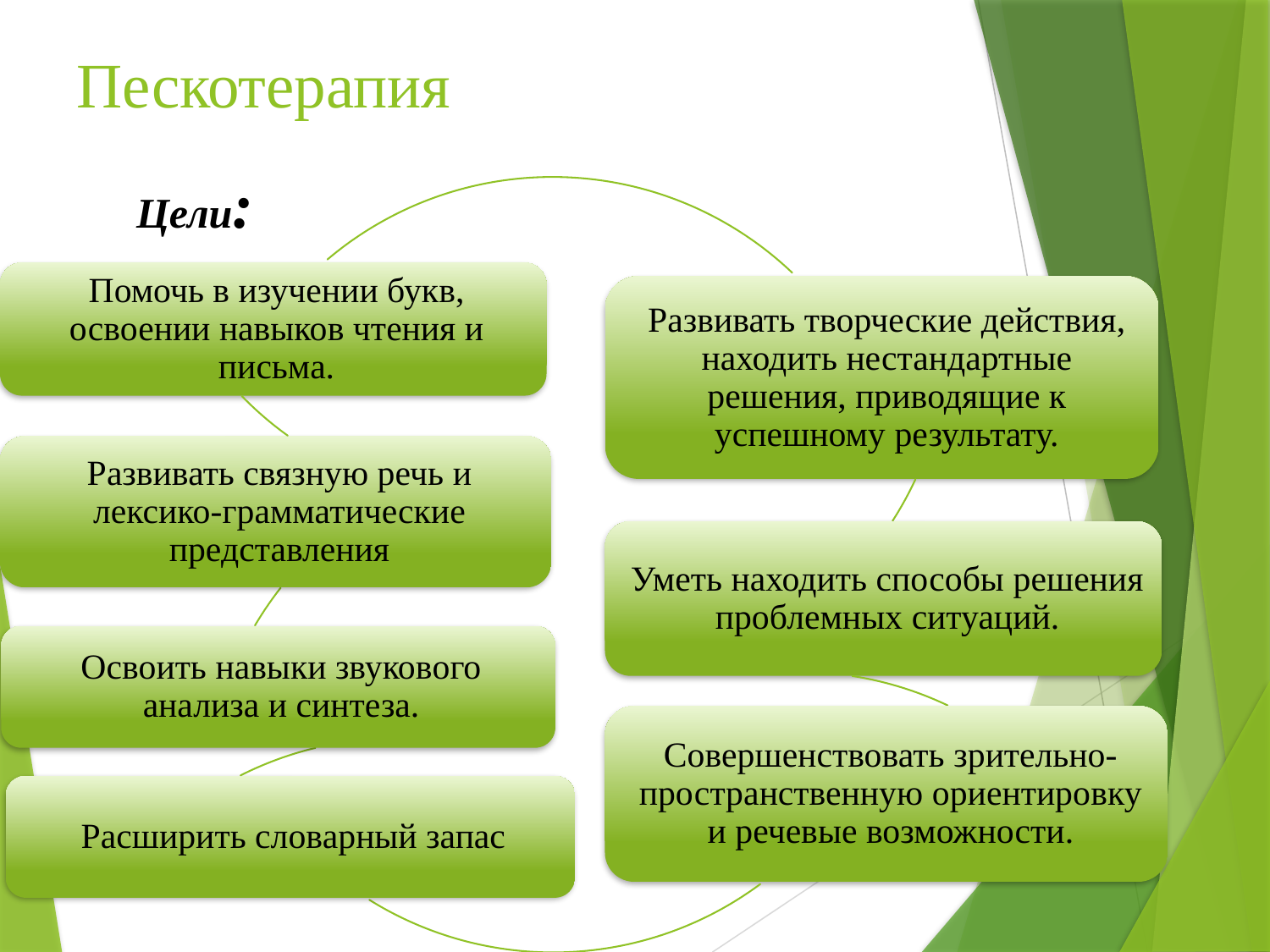

# Пескотерапия
Помочь в изучении букв, освоении навыков чтения и письма.
Развивать творческие действия, находить нестандартные решения, приводящие к успешному результату.
Уметь находить способы решения проблемных ситуаций.
Совершенствовать зрительно- пространственную ориентировку и речевые возможности.
Расширить словарный запас
Освоить навыки звукового анализа и синтеза.
Развивать связную речь и лексико-грамматические представления
Цели: